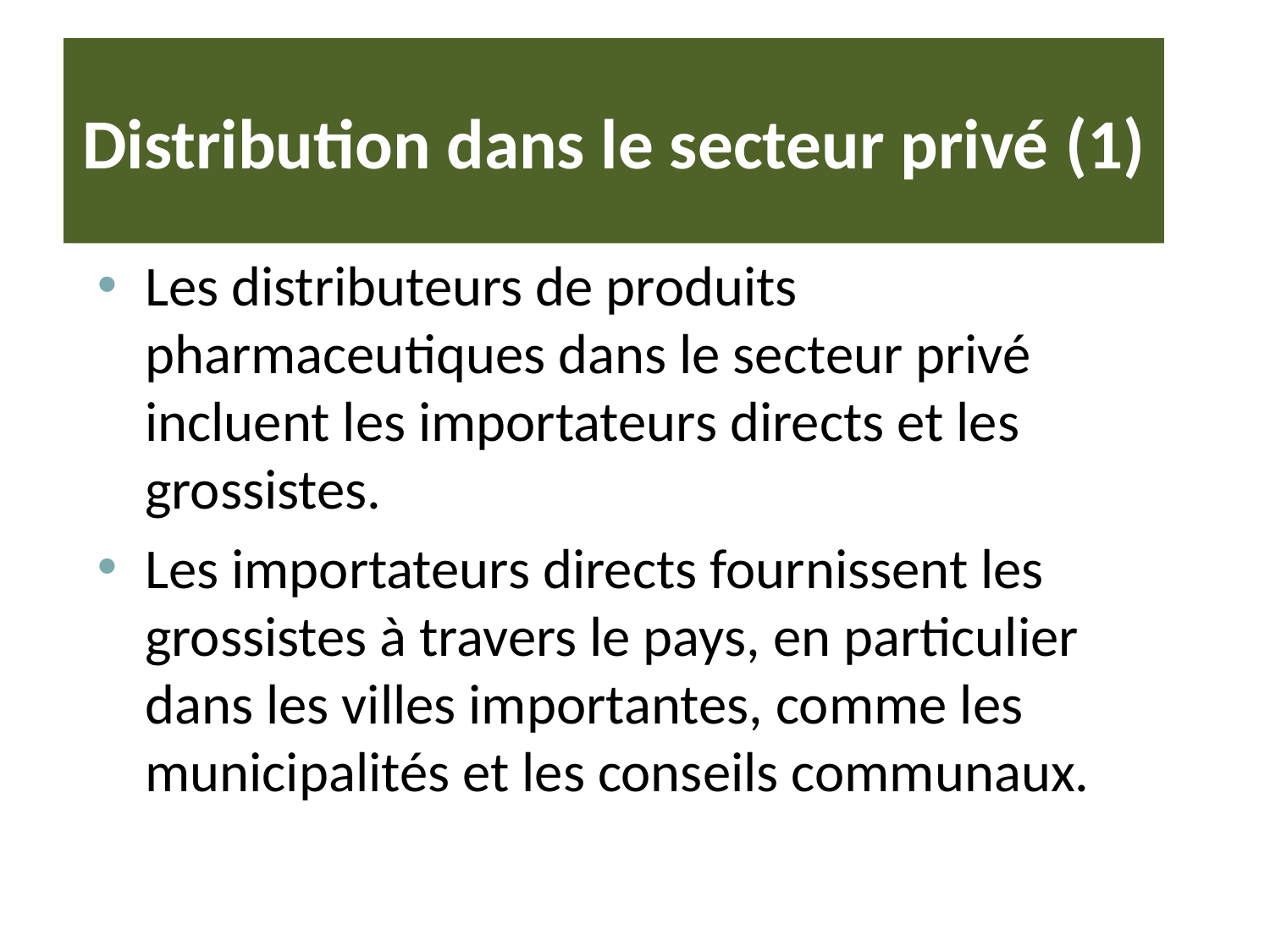

# Distribution dans le secteur privé (1)
Les distributeurs de produits pharmaceutiques dans le secteur privé incluent les importateurs directs et les grossistes.
Les importateurs directs fournissent les grossistes à travers le pays, en particulier dans les villes importantes, comme les municipalités et les conseils communaux.